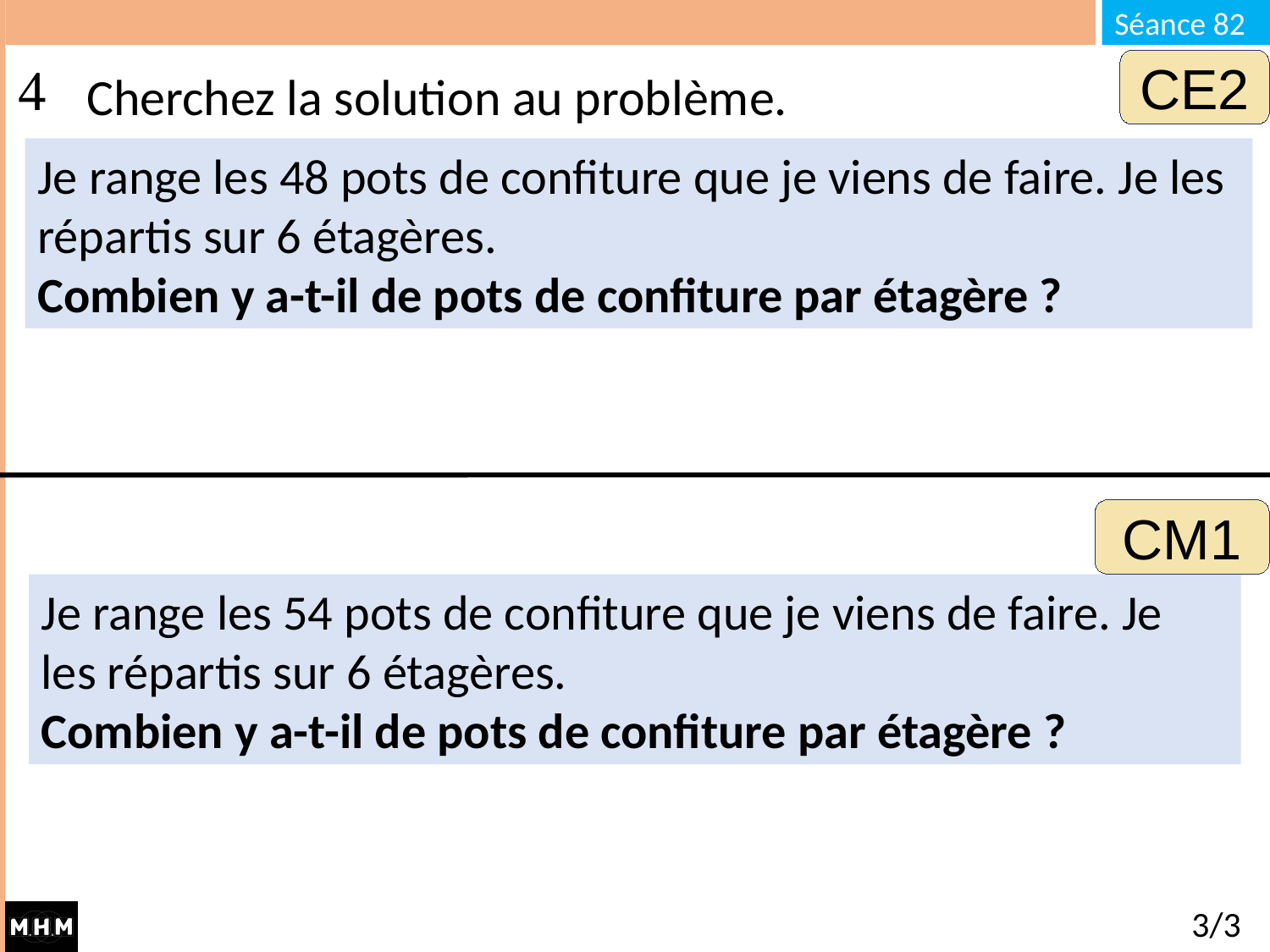

# Cherchez la solution au problème.
CE2
Je range les 48 pots de confiture que je viens de faire. Je les répartis sur 6 étagères.
Combien y a-t-il de pots de confiture par étagère ?

CM1
Je range les 54 pots de confiture que je viens de faire. Je les répartis sur 6 étagères.
Combien y a-t-il de pots de confiture par étagère ?
3/3